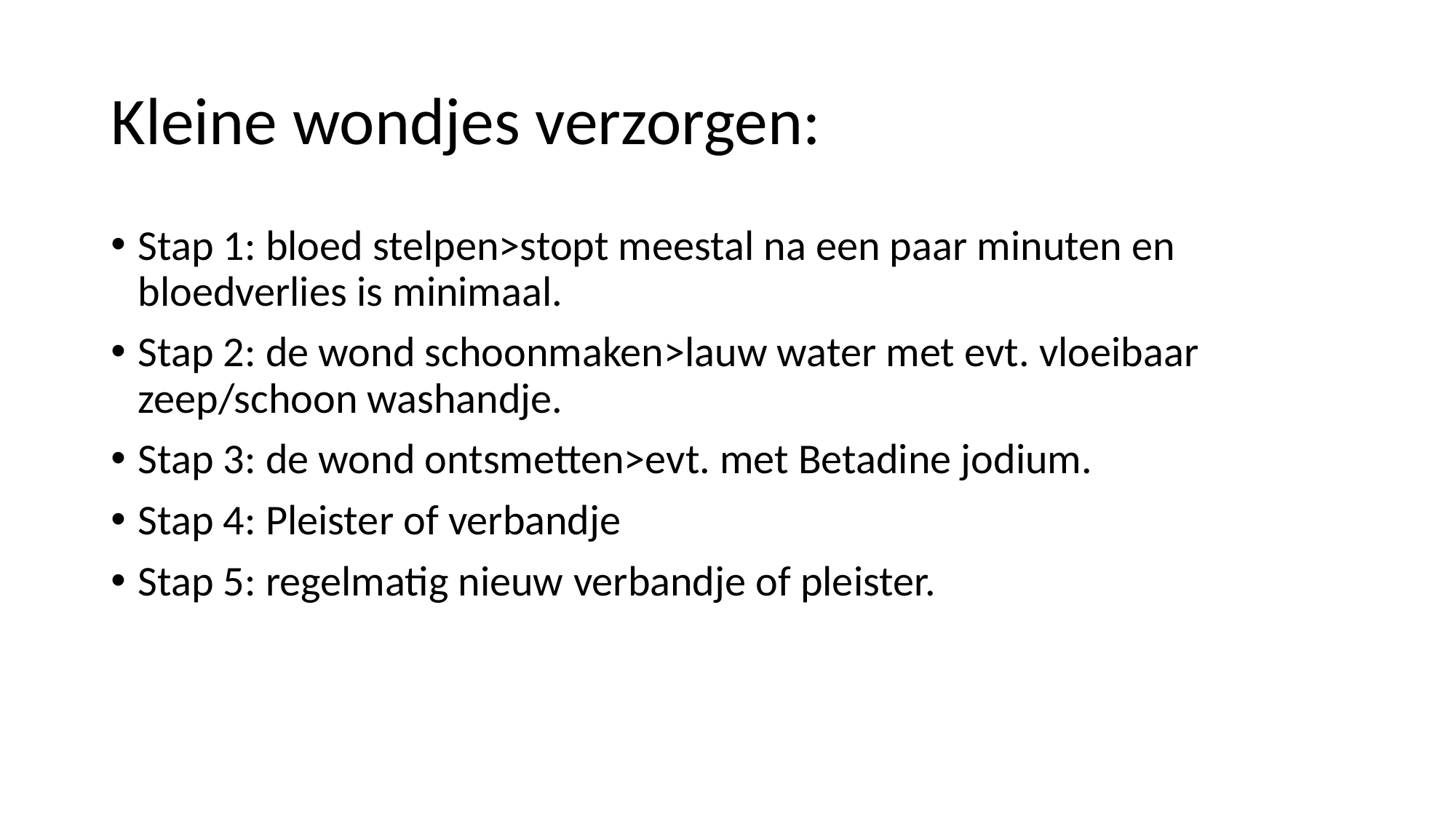

# Kleine wondjes verzorgen:
Stap 1: bloed stelpen>stopt meestal na een paar minuten en bloedverlies is minimaal.
Stap 2: de wond schoonmaken>lauw water met evt. vloeibaar zeep/schoon washandje.
Stap 3: de wond ontsmetten>evt. met Betadine jodium.
Stap 4: Pleister of verbandje
Stap 5: regelmatig nieuw verbandje of pleister.